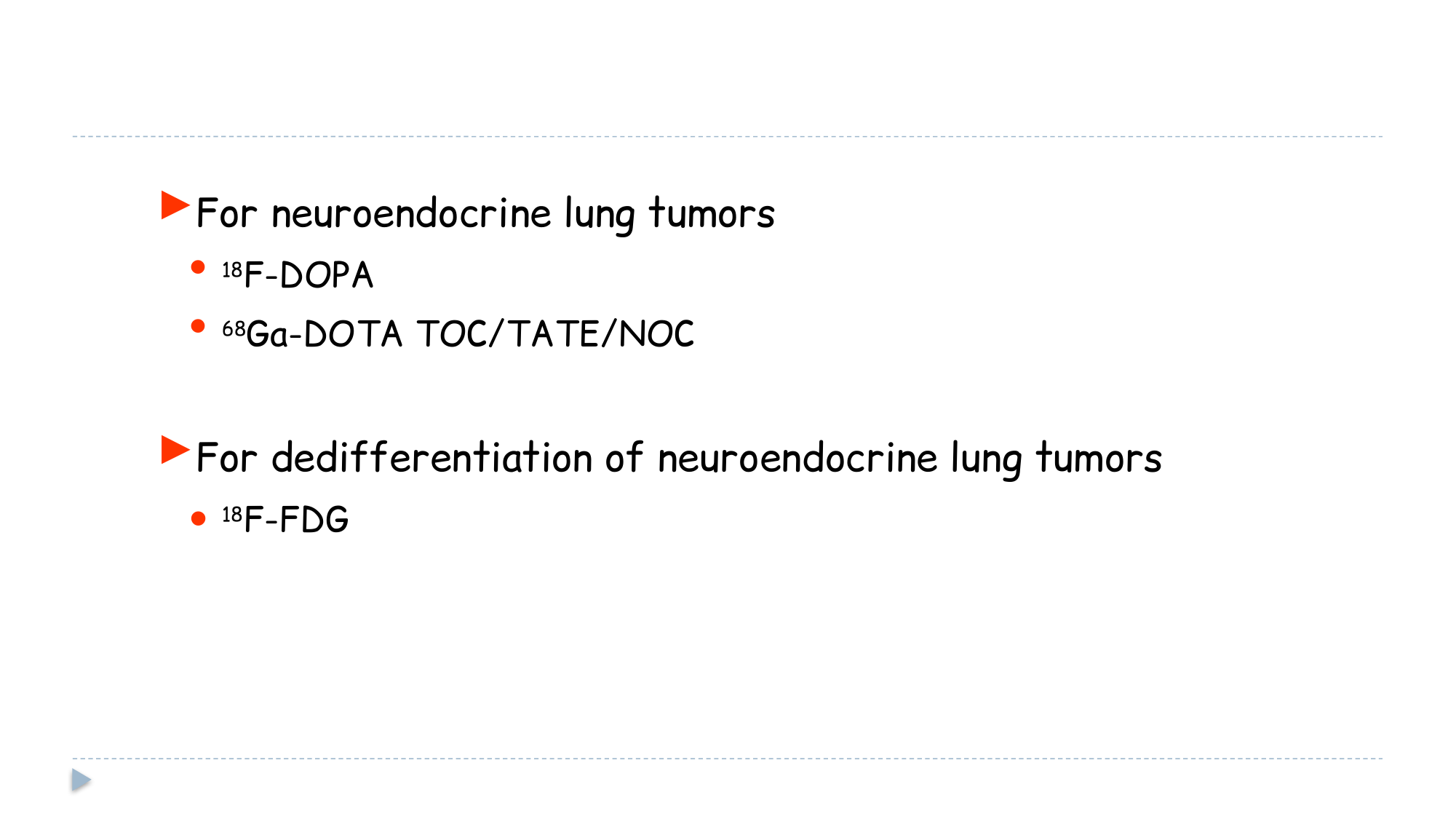

For neuroendocrine lung tumors
18F-DOPA
68Ga-DOTA TOC/TATE/NOC

For dedifferentiation of neuroendocrine lung tumors
18F-FDG